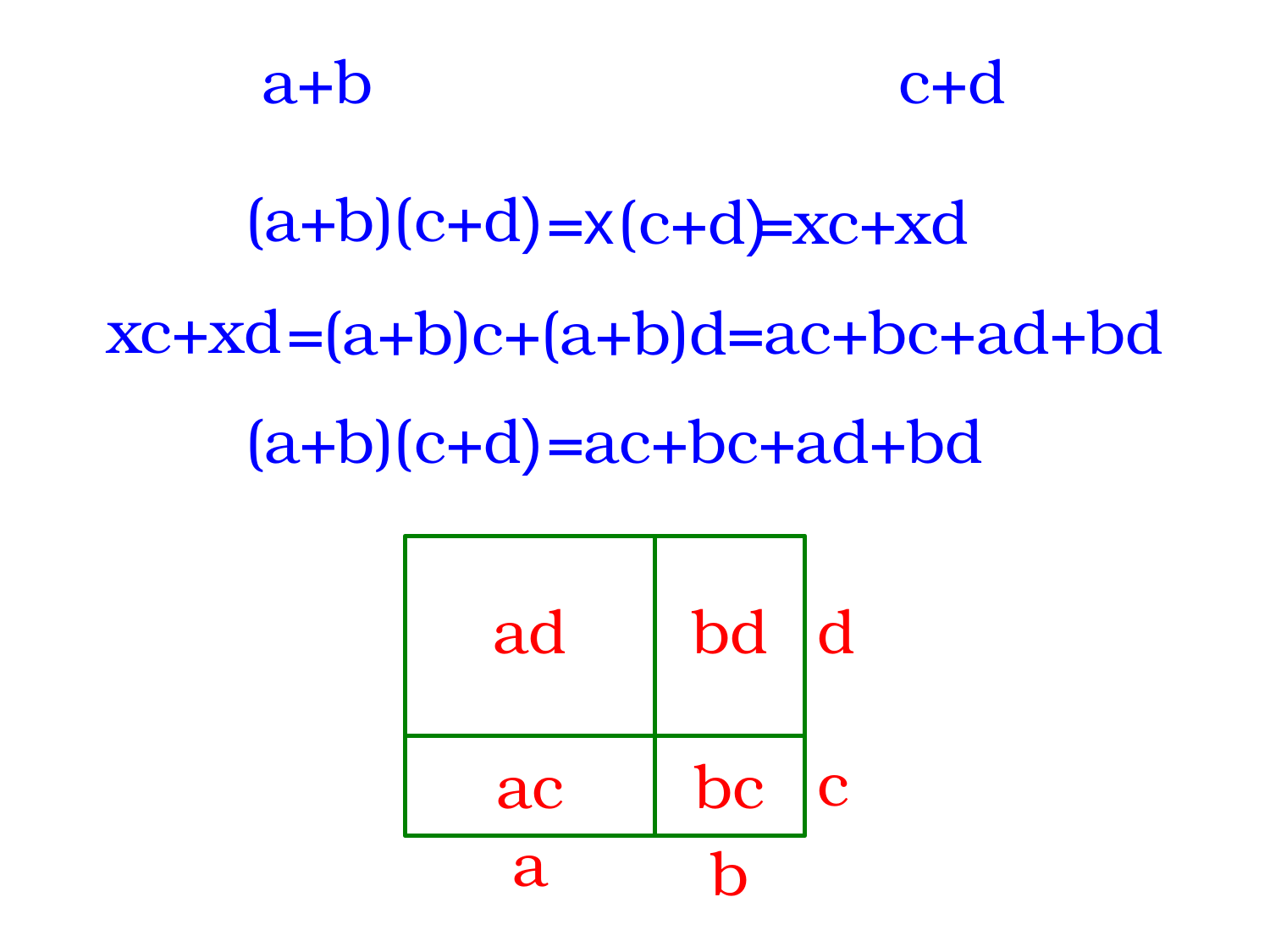

a+b
c+d
(a+b)(c+d)
=x(c+d)
=xc+xd
xc+xd
=ac+bc+ad+bd
=(a+b)c+(a+b)d
(a+b)(c+d)
=ac+bc+ad+bd

ad
bd
d
c
ac
bc
a
b